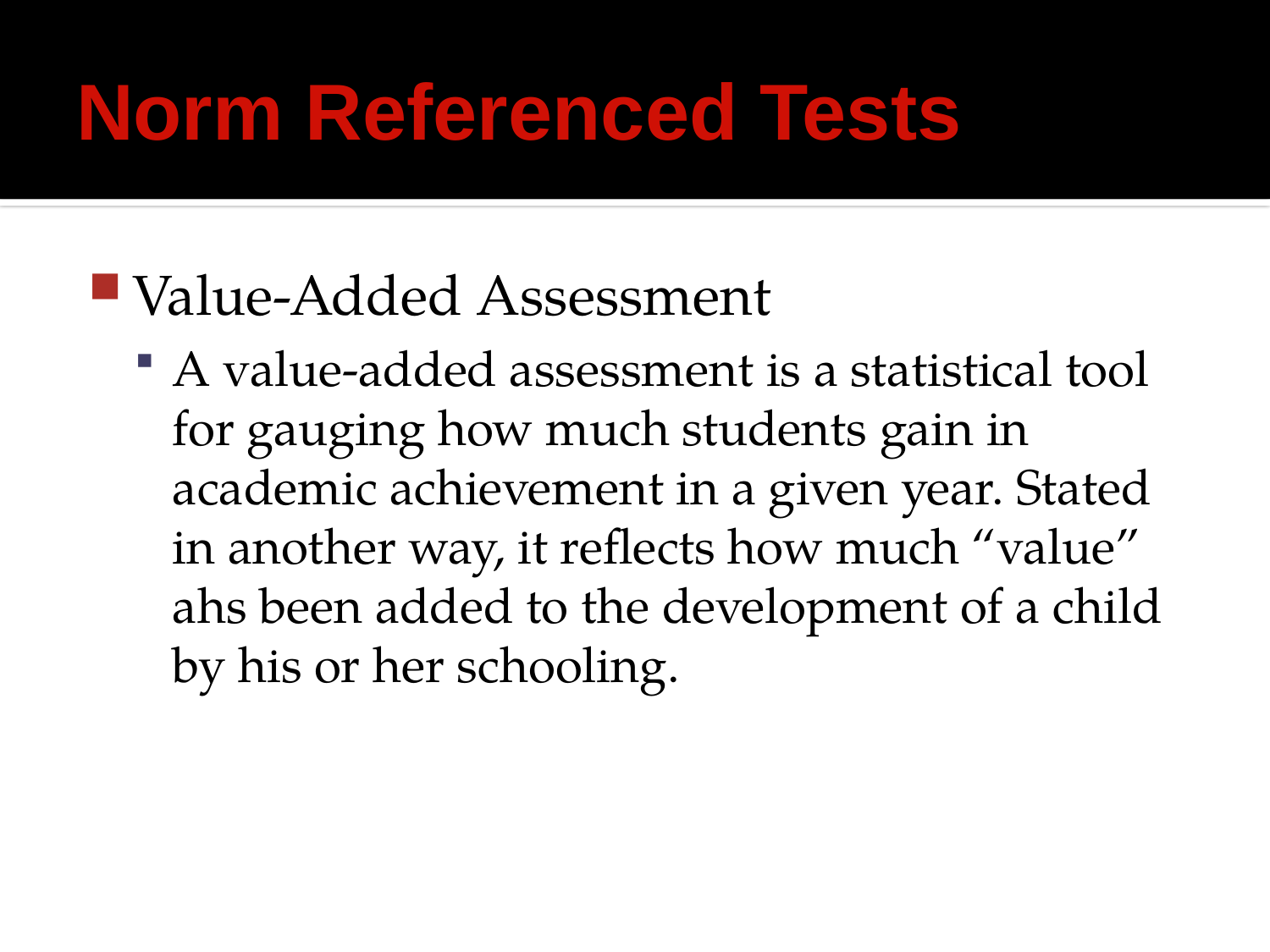

# Norm Referenced Tests
Value-Added Assessment
A value-added assessment is a statistical tool for gauging how much students gain in academic achievement in a given year. Stated in another way, it reflects how much “value” ahs been added to the development of a child by his or her schooling.